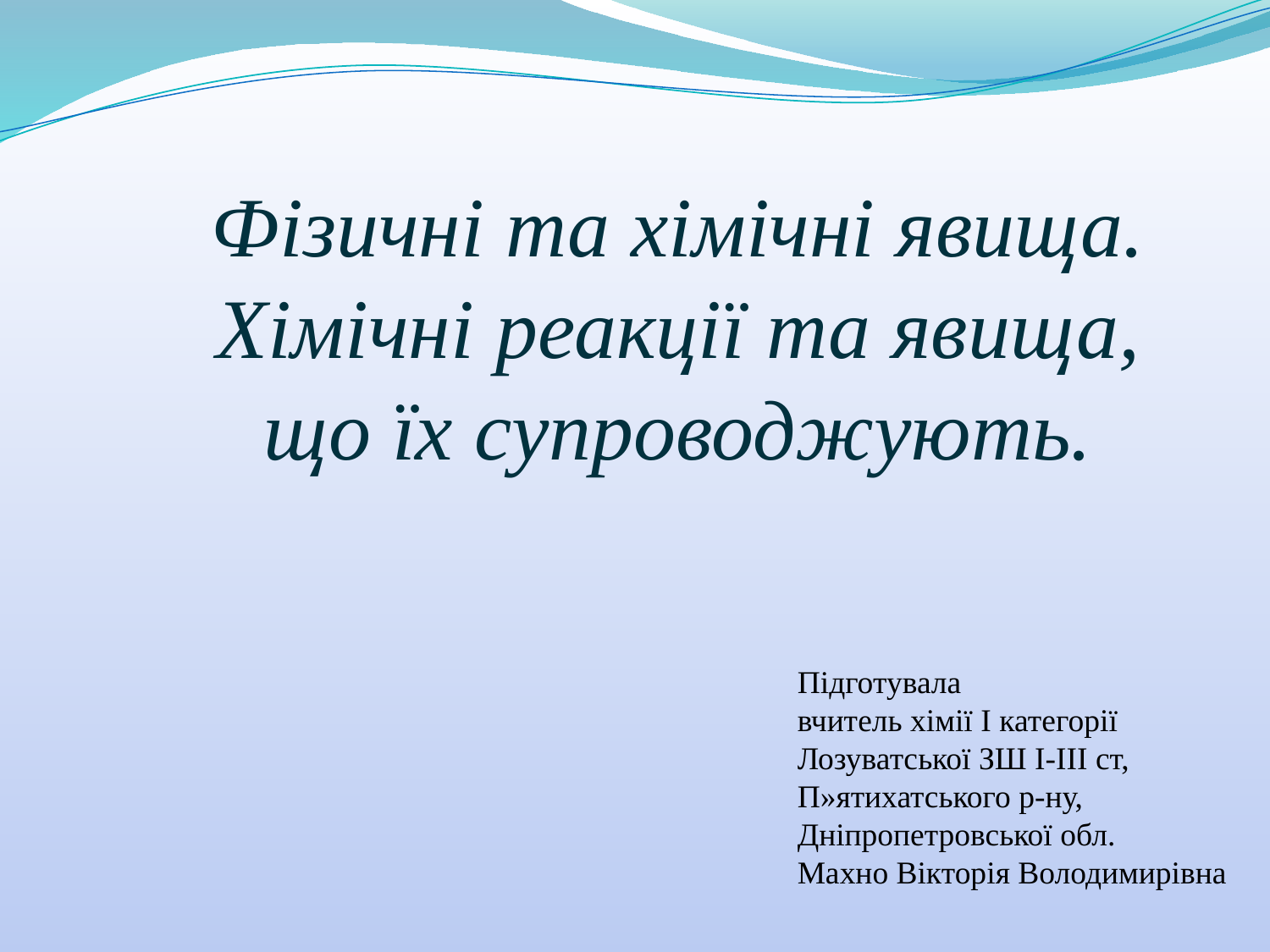

Фізичні та хімічні явища. Хімічні реакції та явища, що їх супроводжують.
Підготувала
вчитель хімії І категорії
Лозуватської ЗШ І-ІІІ ст, П»ятихатського р-ну, Дніпропетровської обл.
Махно Вікторія Володимирівна